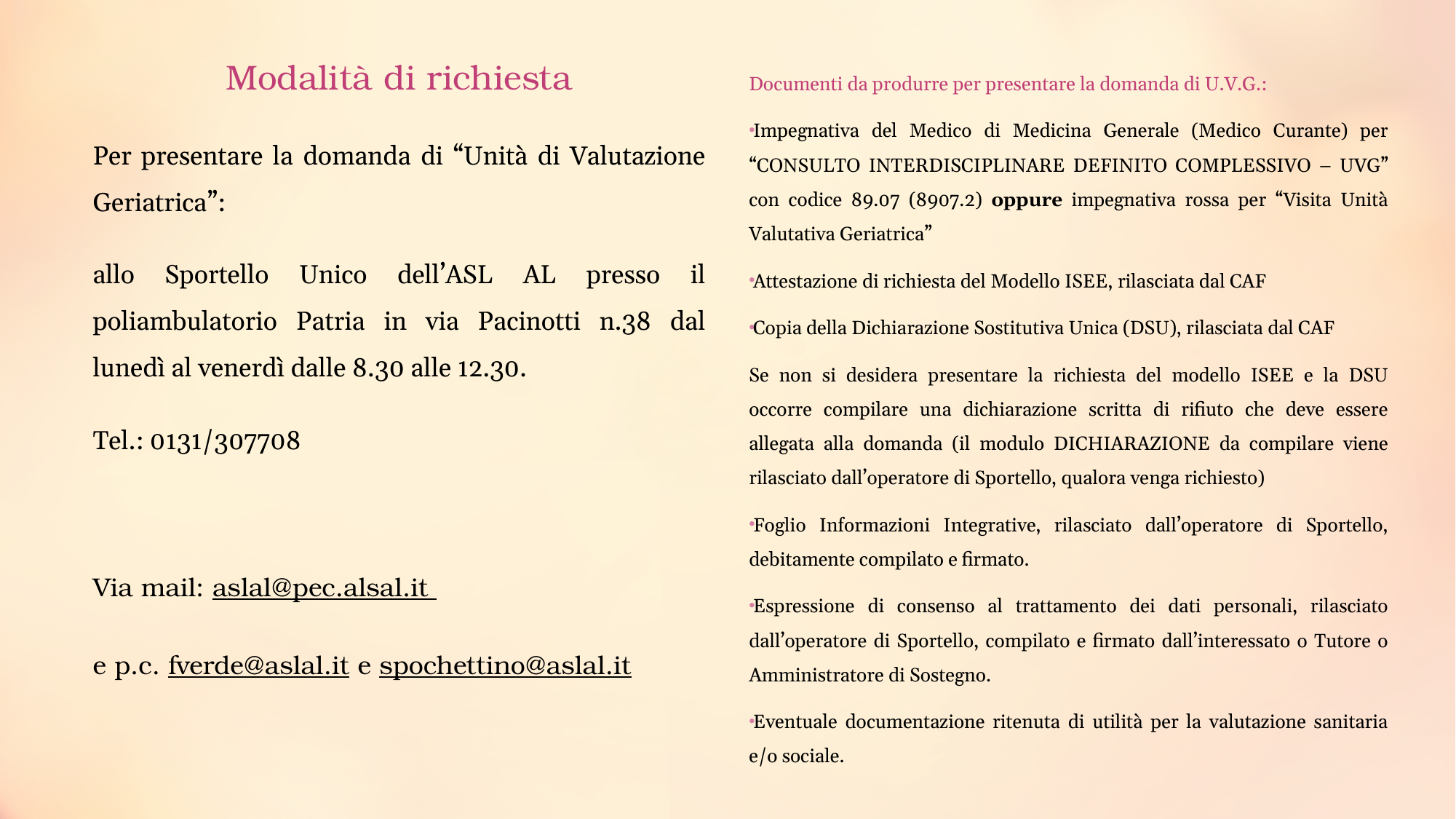

Modalità di richiesta
Per presentare la domanda di “Unità di Valutazione Geriatrica”:
allo Sportello Unico dell’ASL AL presso il poliambulatorio Patria in via Pacinotti n.38 dal lunedì al venerdì dalle 8.30 alle 12.30.
Tel.: 0131/307708

Via mail: aslal@pec.alsal.it
e p.c. fverde@aslal.it e spochettino@aslal.it

Documenti da produrre per presentare la domanda di U.V.G.:
Impegnativa del Medico di Medicina Generale (Medico Curante) per “CONSULTO INTERDISCIPLINARE DEFINITO COMPLESSIVO – UVG” con codice 89.07 (8907.2) oppure impegnativa rossa per “Visita Unità Valutativa Geriatrica”
Attestazione di richiesta del Modello ISEE, rilasciata dal CAF
Copia della Dichiarazione Sostitutiva Unica (DSU), rilasciata dal CAF
Se non si desidera presentare la richiesta del modello ISEE e la DSU occorre compilare una dichiarazione scritta di rifiuto che deve essere allegata alla domanda (il modulo DICHIARAZIONE da compilare viene rilasciato dall’operatore di Sportello, qualora venga richiesto)
Foglio Informazioni Integrative, rilasciato dall’operatore di Sportello, debitamente compilato e firmato.
Espressione di consenso al trattamento dei dati personali, rilasciato dall’operatore di Sportello, compilato e firmato dall’interessato o Tutore o Amministratore di Sostegno.
Eventuale documentazione ritenuta di utilità per la valutazione sanitaria e/o sociale.
#